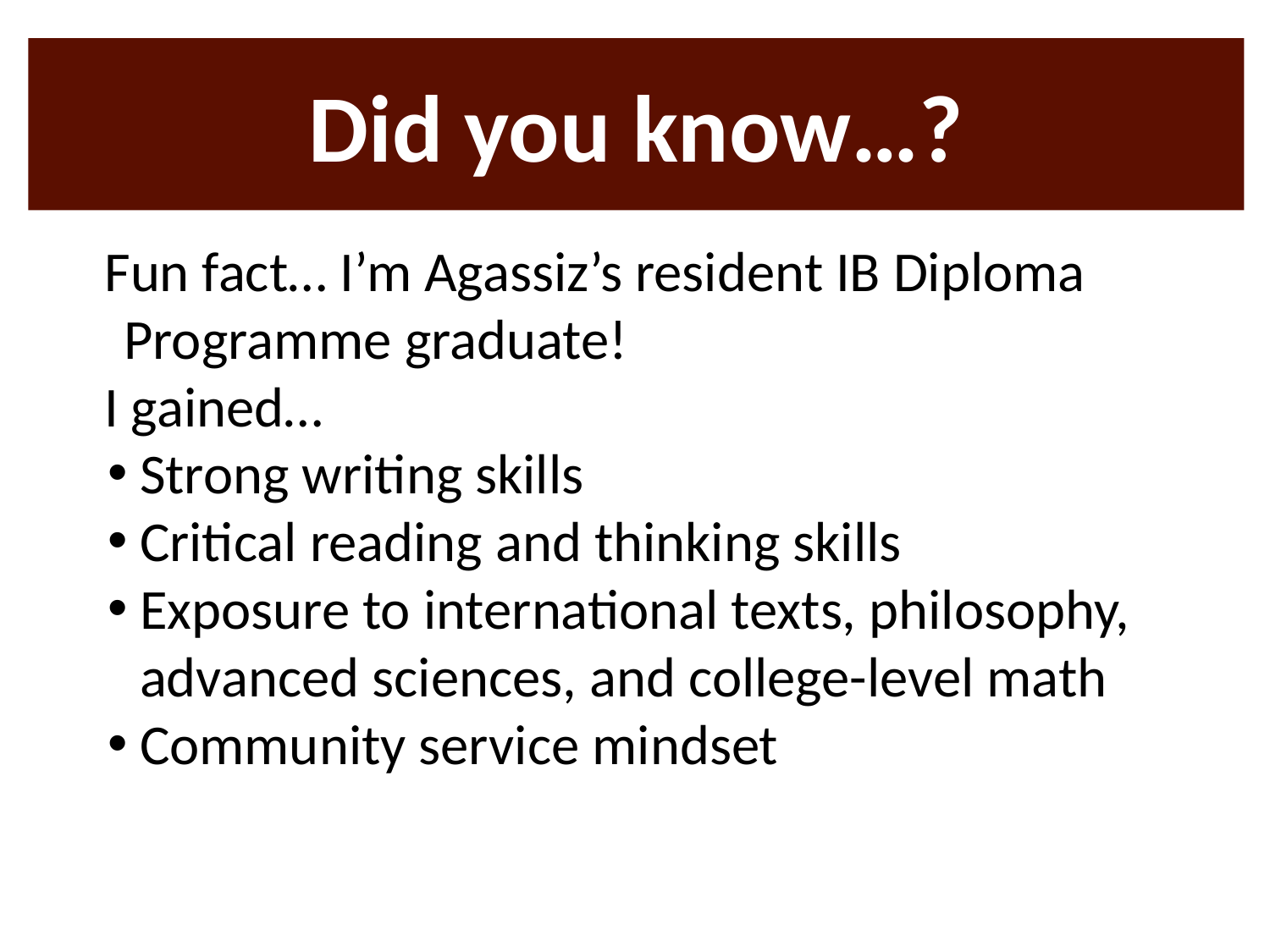

# Did you know…?

Fun fact… I’m Agassiz’s resident IB Diploma Programme graduate!
I gained…
Strong writing skills
Critical reading and thinking skills
Exposure to international texts, philosophy, advanced sciences, and college-level math
Community service mindset